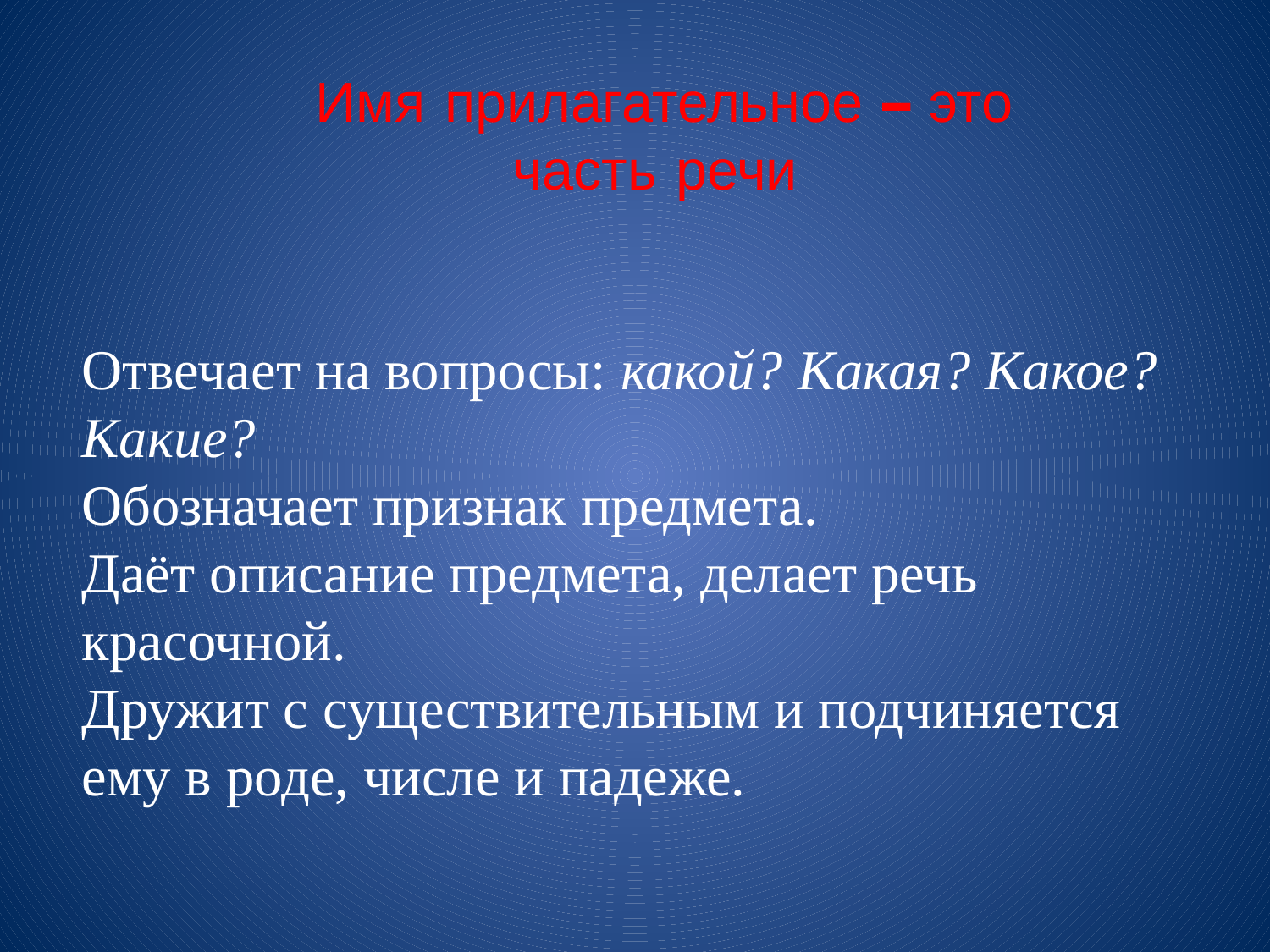

Имя прилагательное – это часть речи
Отвечает на вопросы: какой? Какая? Какое? Какие?
Обозначает признак предмета.
Даёт описание предмета, делает речь красочной.
Дружит с существительным и подчиняется ему в роде, числе и падеже.